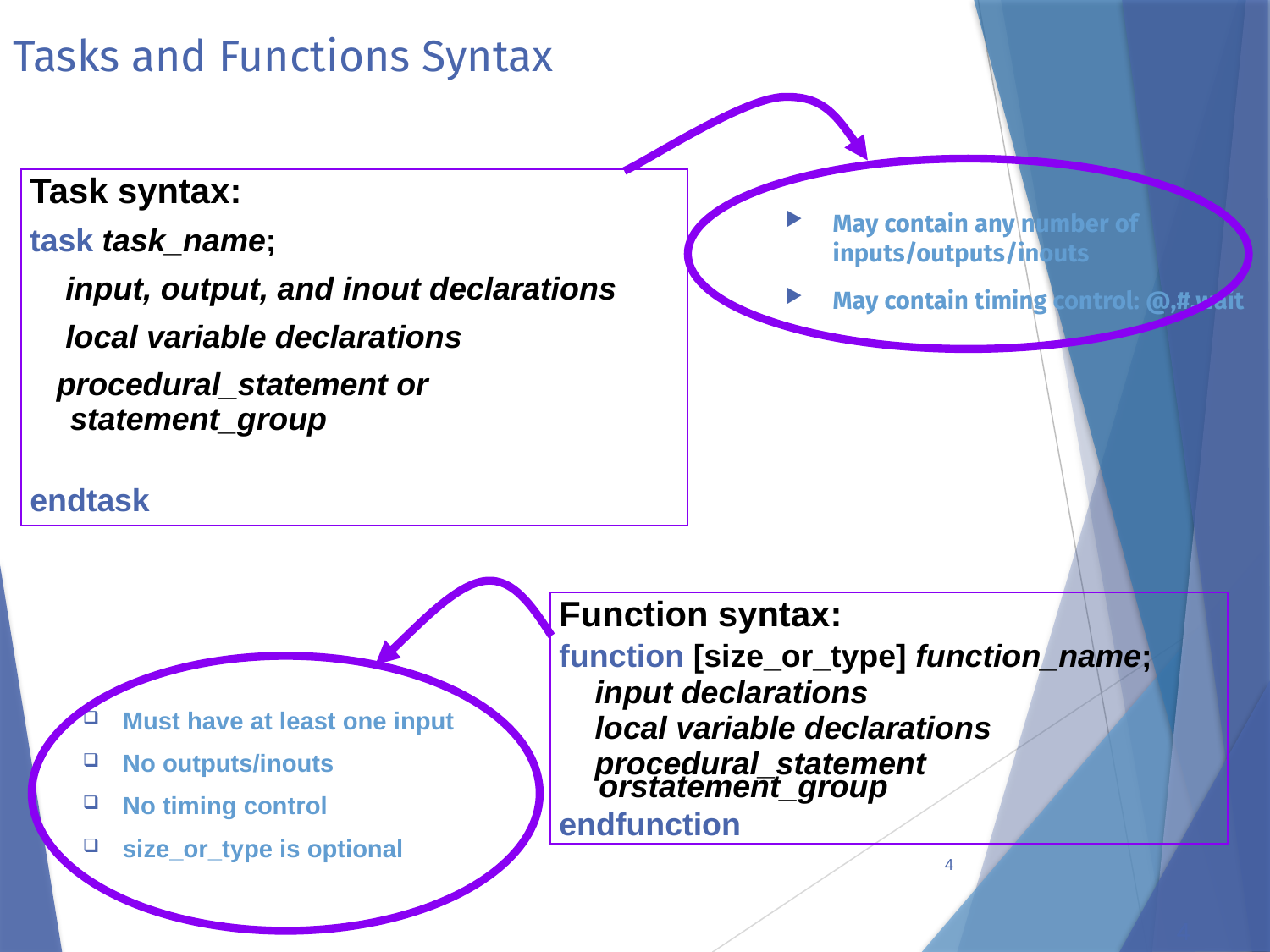

Tasks and Functions Syntax

Task syntax:
task task_name;
    input, output, and inout declarations
    local variable declarations
   procedural_statement or statement_group
endtask
May contain any number of inputs/outputs/inouts
May contain timing control: @,#,wait

Function syntax:
function [size_or_type] function_name;
    input declarations
    local variable declarations
    procedural_statement orstatement_group
endfunction

Must have at least one input
No outputs/inouts
No timing control
size_or_type is optional

4

4
4